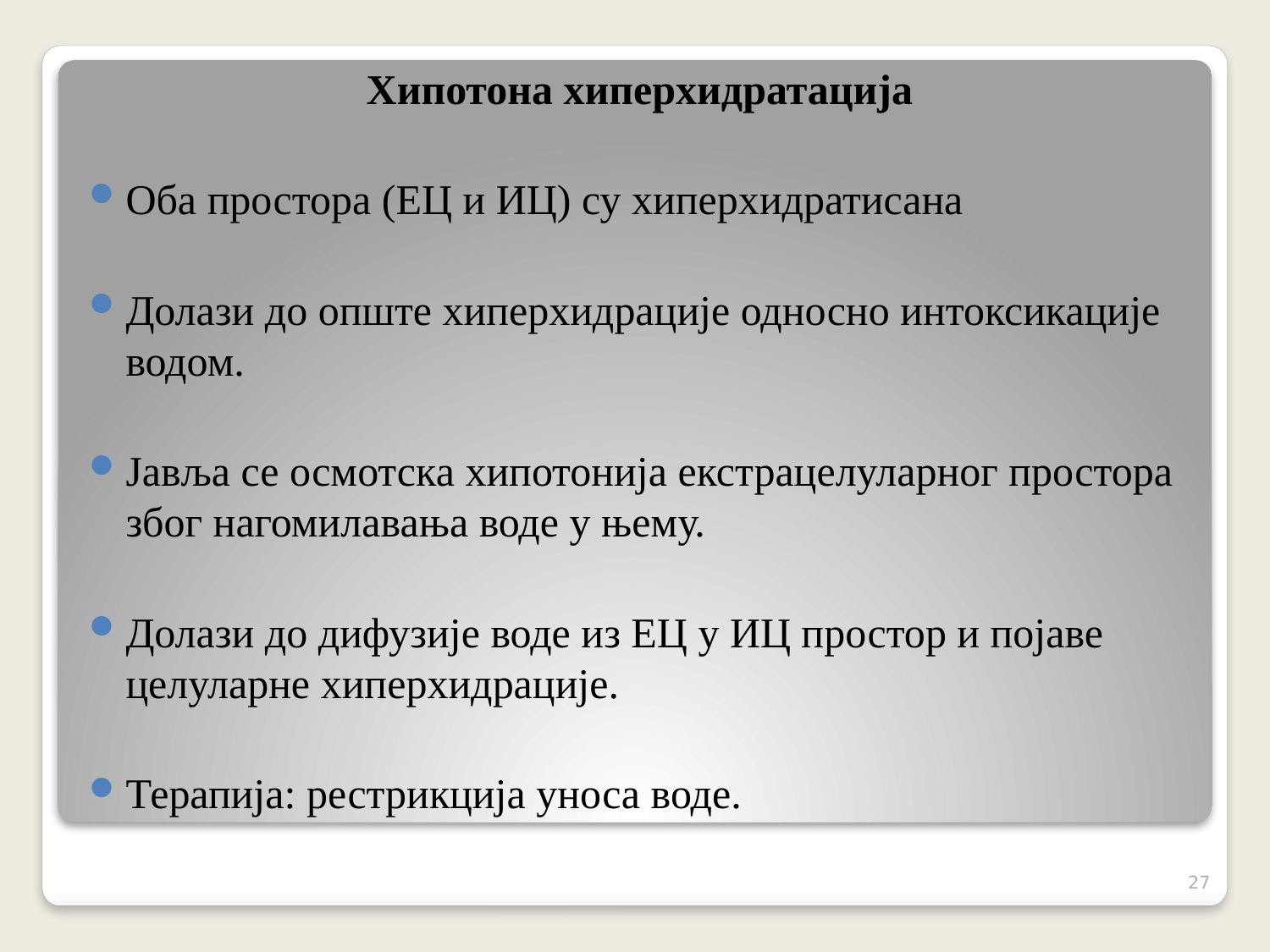

Хипотона хиперхидратација

Оба простора (ЕЦ и ИЦ) су хиперхидратисана

Долази до опште хиперхидрације односно интоксикације водом.

Јавља се осмотска хипотонија екстрацелуларног простора због нагомилавања воде у њему.

Долази до дифузије воде из ЕЦ у ИЦ простор и појаве целуларне хиперхидрације.

Терапија: рестрикција уноса воде.
27